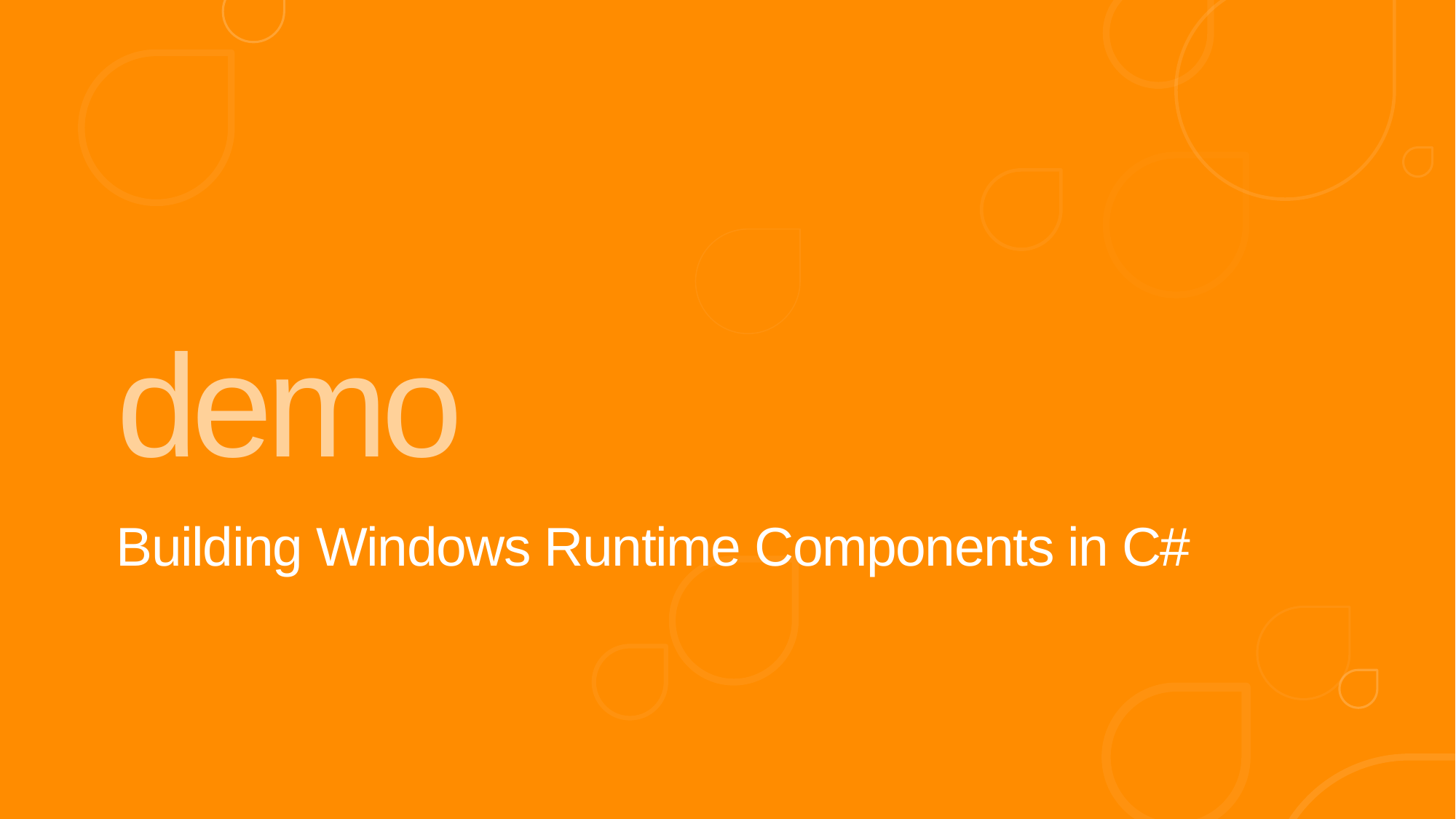

demo
Building Windows Runtime Components in C#